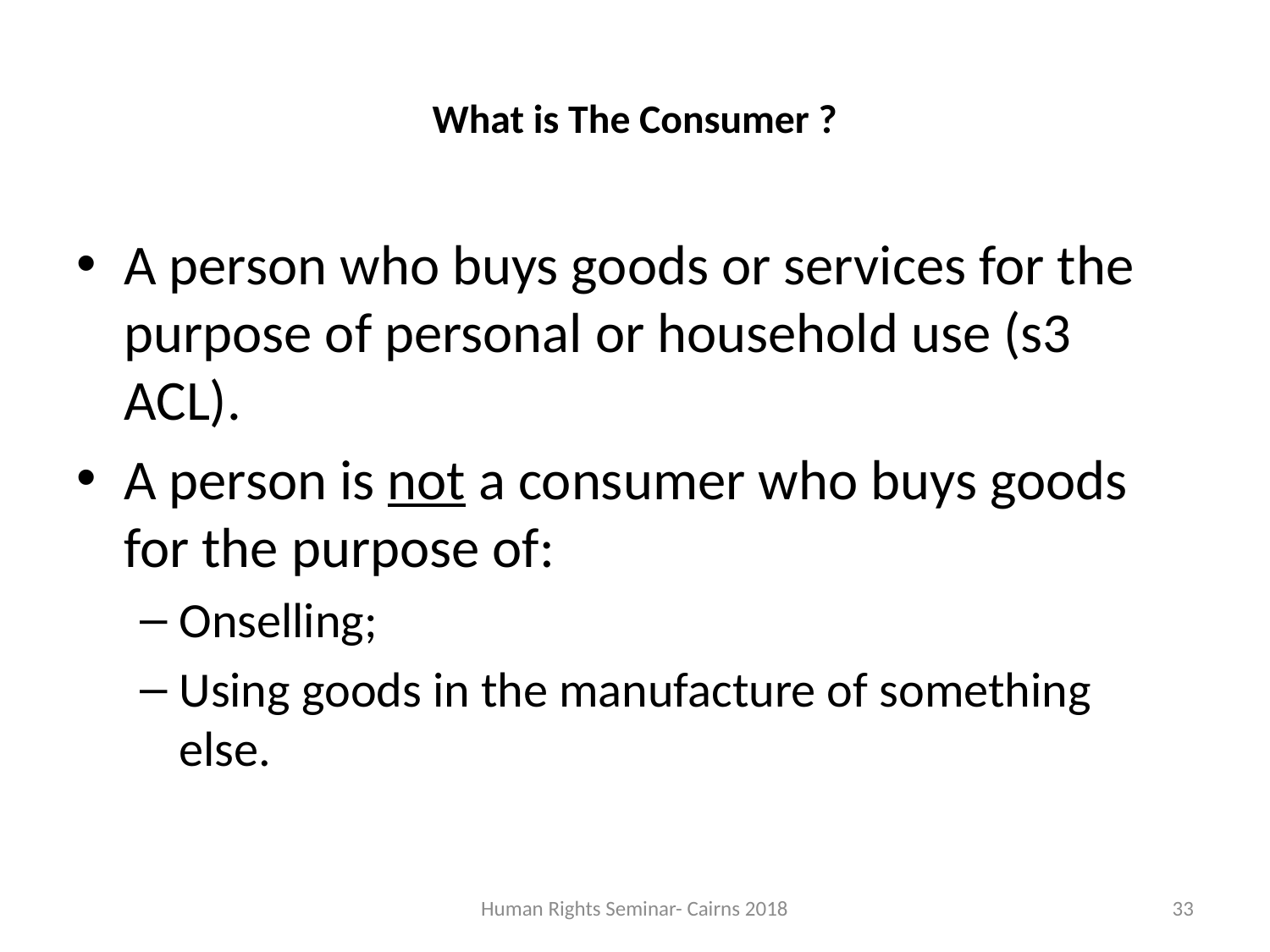

# What is The Consumer ?
A person who buys goods or services for the purpose of personal or household use (s3 ACL).
A person is not a consumer who buys goods for the purpose of:
Onselling;
Using goods in the manufacture of something else.

Human Rights Seminar- Cairns 2018
33